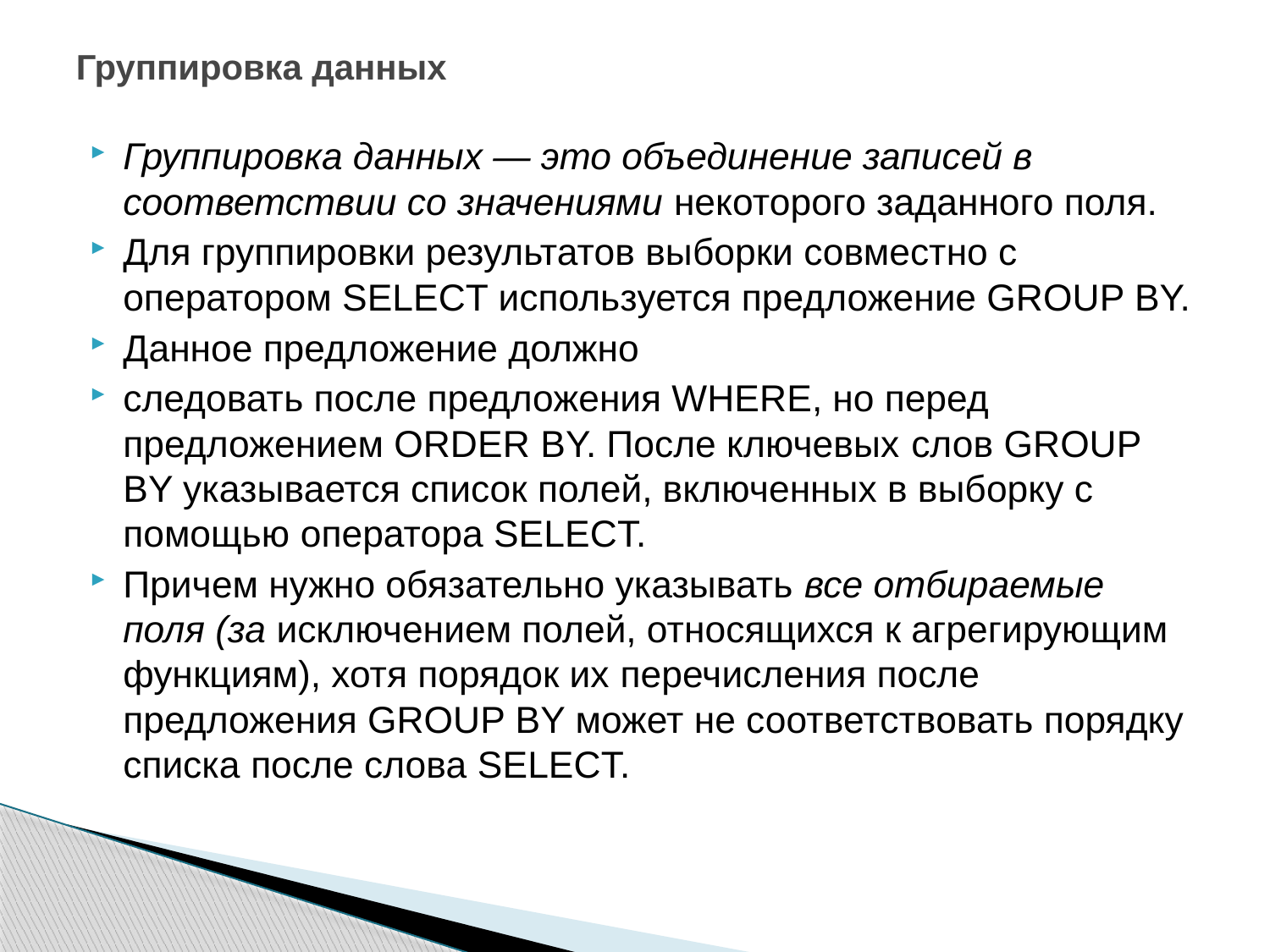

# Группировка данных
Группировка данных — это объединение записей в соответствии со значениями некоторого заданного поля.
Для группировки результатов выборки совместно с оператором SELECT используется предложение GROUP BY.
Данное предложение должно
следовать после предложения WHERE, но перед  предложением ORDER BY. После ключевых слов GROUP BY указывается список полей, включенных в выборку с помощью оператора SELECT.
Причем нужно обязательно указывать все отбираемые поля (за исключением полей, относящихся к агрегирующим функциям), хотя порядок их перечисления после предложения GROUP BY может не соответствовать порядку списка после слова SELECT.